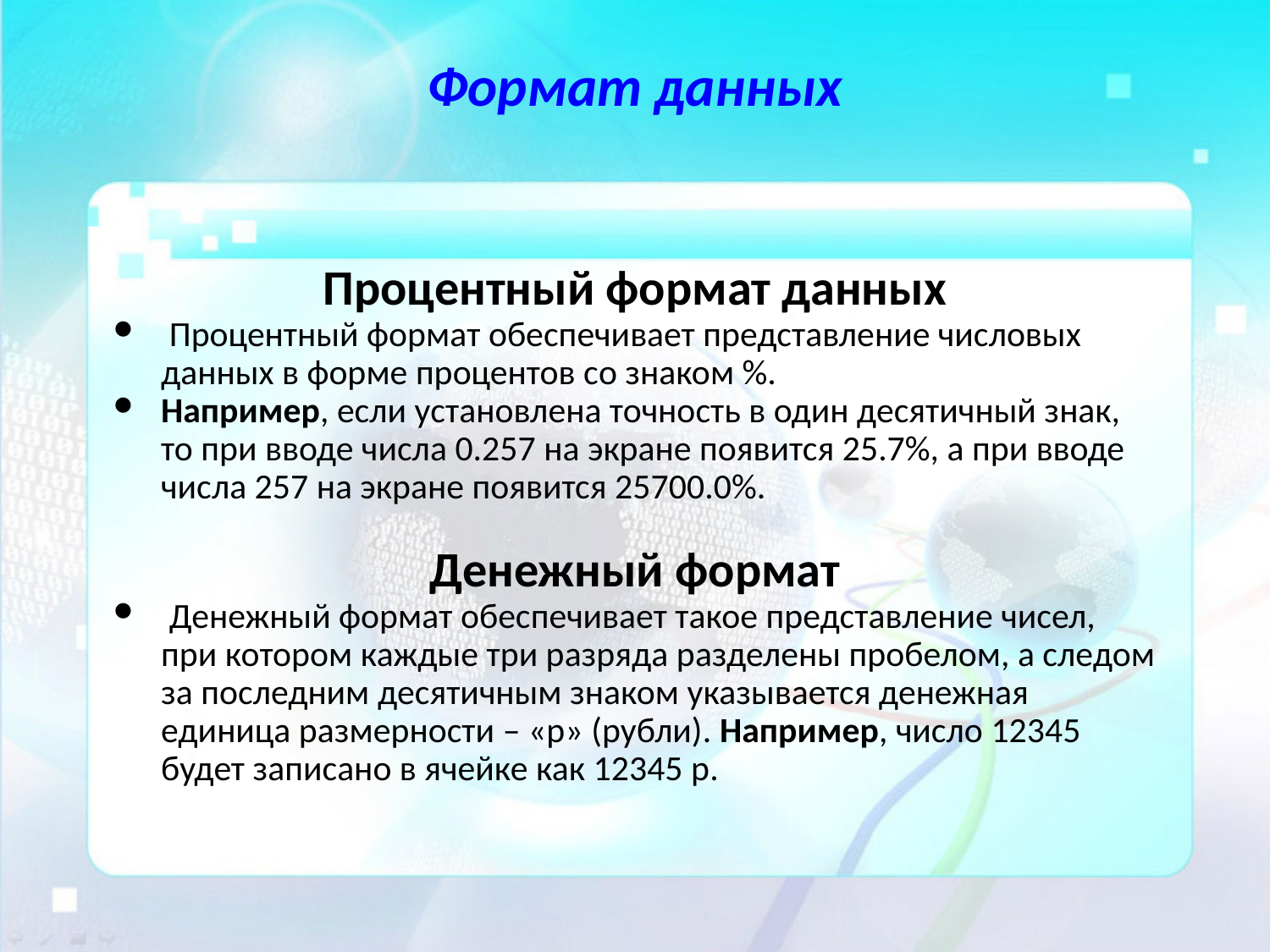

# Формат данных
Процентный формат данных
 Процентный формат обеспечивает представление числовых данных в форме процентов со знаком %.
Например, если установлена точность в один десятичный знак, то при вводе числа 0.257 на экране появится 25.7%, а при вводе числа 257 на экране появится 25700.0%.

Денежный формат
 Денежный формат обеспечивает такое представление чисел, при котором каждые три разряда разделены пробелом, а следом за последним десятичным знаком указывается денежная единица размерности – «р» (рубли). Например, число 12345 будет записано в ячейке как 12345 р.